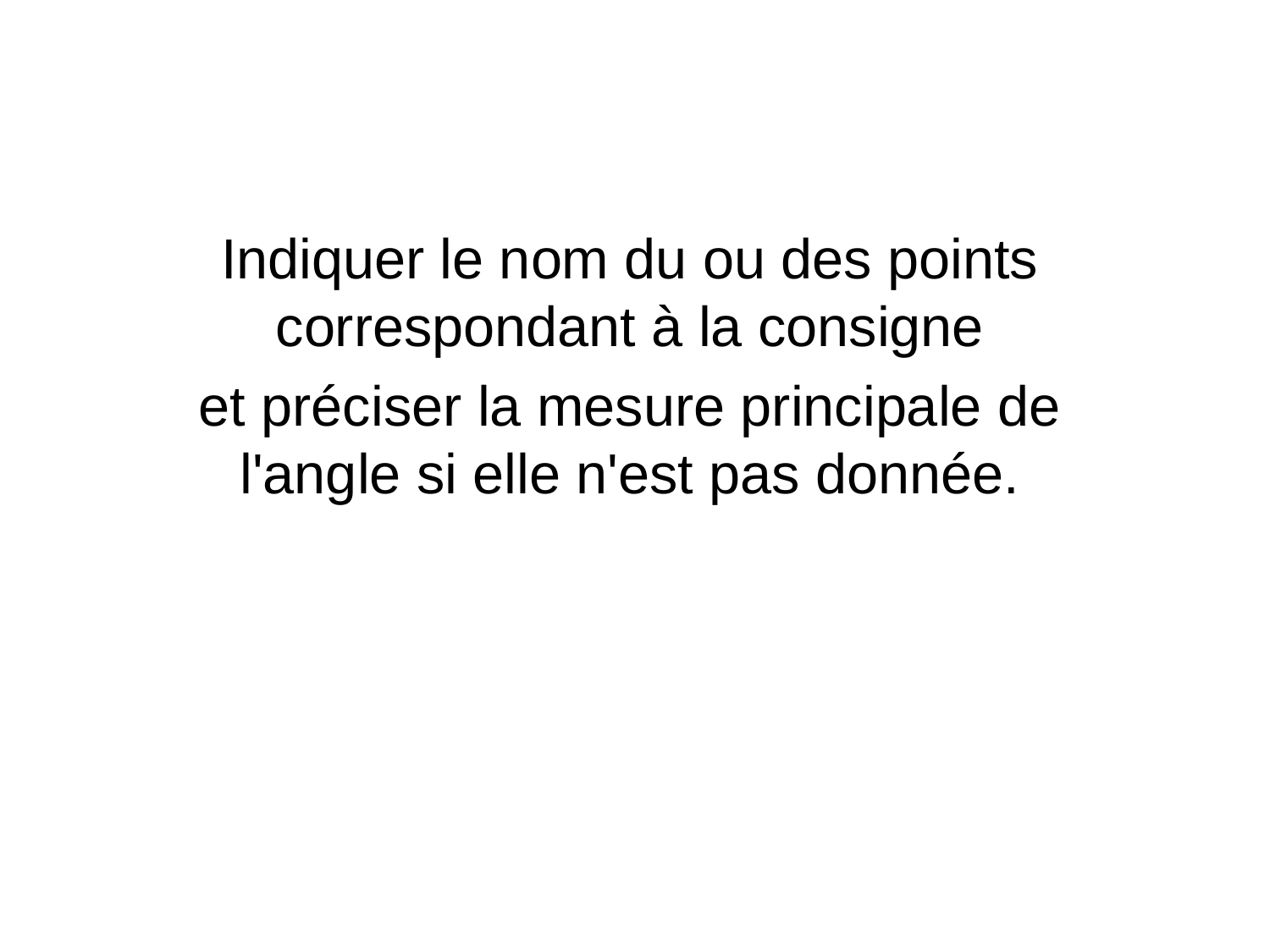

Indiquer le nom du ou des points correspondant à la consigne
et préciser la mesure principale de l'angle si elle n'est pas donnée.